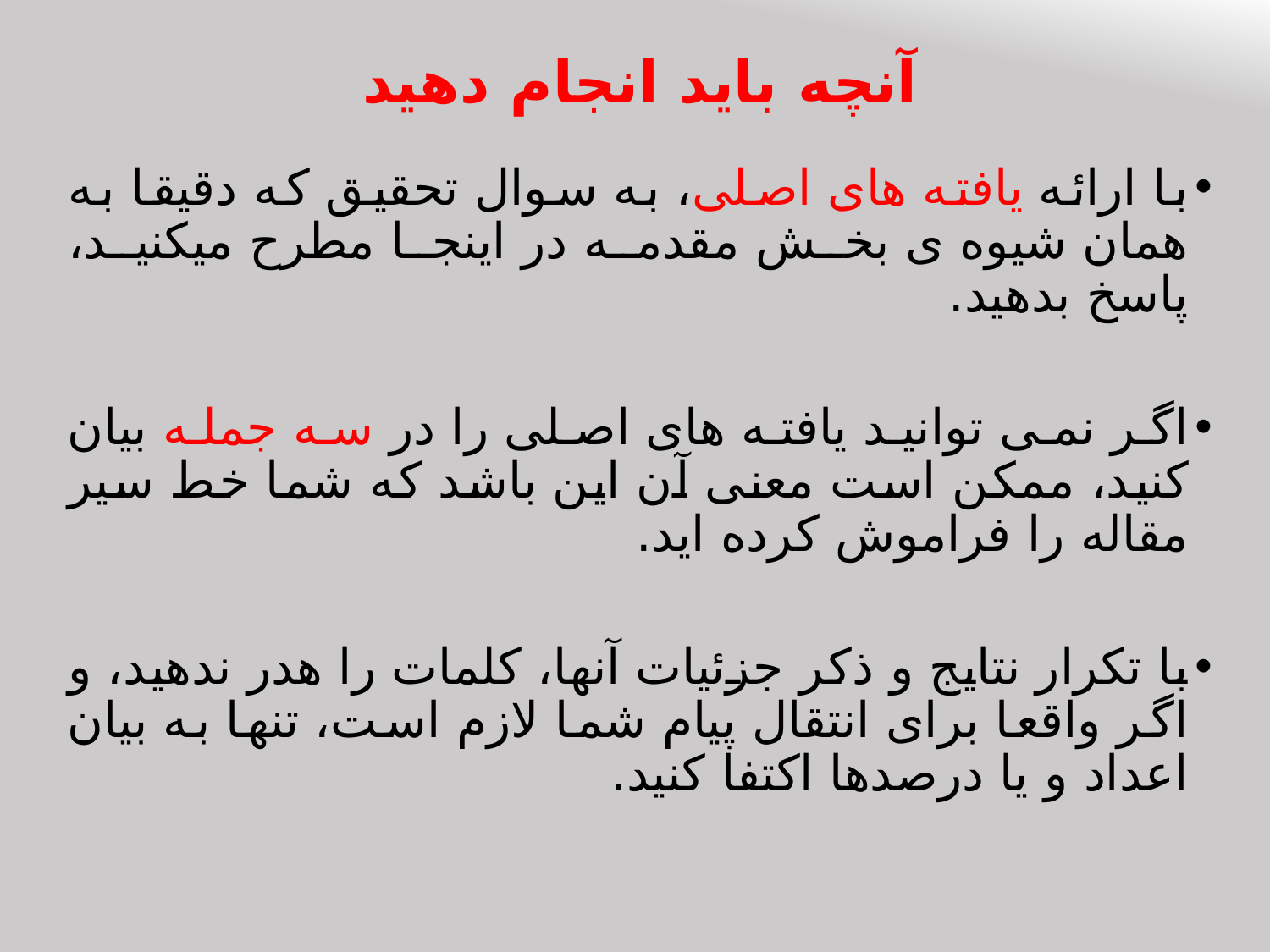

# آنچه باید انجام دهید
با ارائه یافته های اصلی، به سوال تحقیق که دقیقا به همان شیوه ی بخش مقدمه در اینجا مطرح می‎کنید، پاسخ بدهید.

اگر نمی توانید یافته های اصلی را در سه جمله بیان کنید، ممکن است معنی آن این باشد که شما خط سیر مقاله را فراموش کرده اید.

با تکرار نتایج و ذکر جزئیات آنها، کلمات را هدر ندهید، و اگر واقعا برای انتقال پیام شما لازم است، تنها به بیان اعداد و یا درصدها اکتفا کنید.